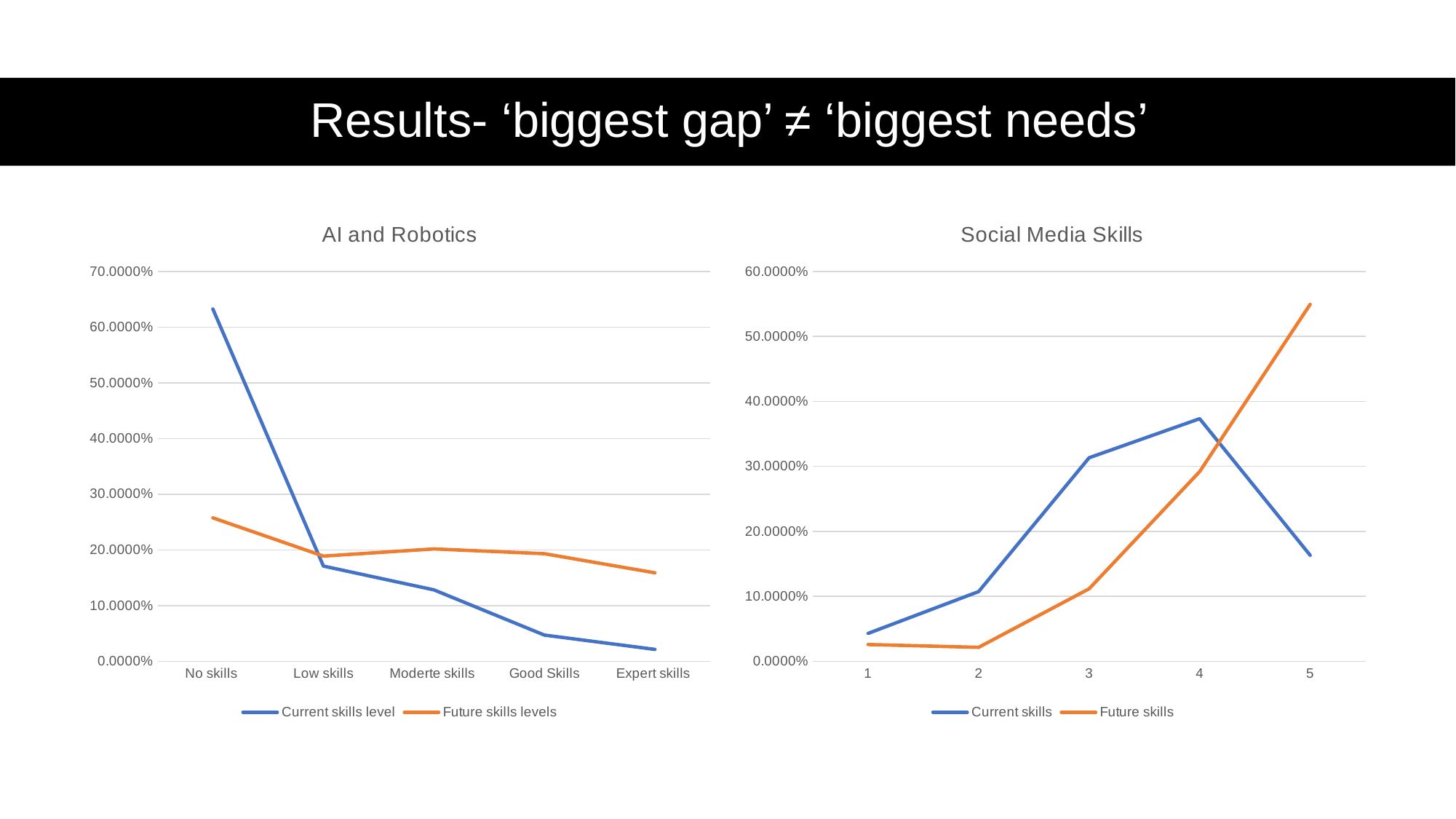

# Results- ‘biggest gap’ ≠ ‘biggest needs’

### Chart: AI and Robotics

| Category |  |  |
|---|---|---|
| No skills  | 0.6324786324786325 | 0.2575107296137339 |
| Low skills | 0.17094017094017094 | 0.1888412017167382 |
| Moderte skills  | 0.1282051282051282 | 0.2017167381974249 |
| Good Skills | 0.04700854700854701 | 0.19313304721030042 |
| Expert skills  | 0.021367521367521368 | 0.15879828326180256 |

### Chart: Social Media Skills

| Category |  |  |
|---|---|---|